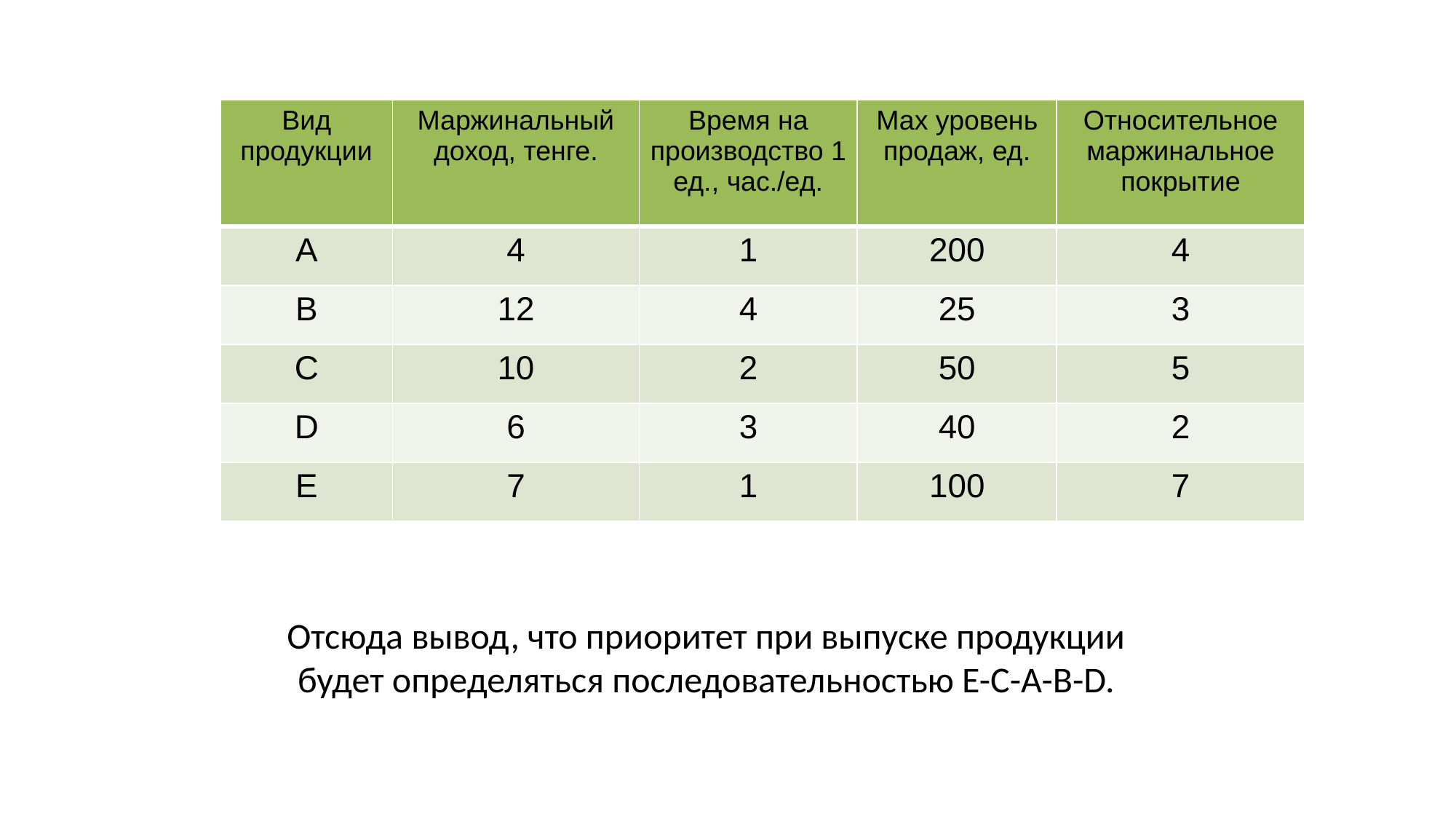

| Вид продукции | Маржинальный доход, тенге. | Время на производство 1 ед., час./ед. | Мах уровень продаж, ед. | Относительное маржинальное покрытие |
| --- | --- | --- | --- | --- |
| A | 4 | 1 | 200 | 4 |
| B | 12 | 4 | 25 | 3 |
| C | 10 | 2 | 50 | 5 |
| D | 6 | 3 | 40 | 2 |
| E | 7 | 1 | 100 | 7 |
Отсюда вывод, что приоритет при выпуске продукции будет определяться последовательностью E-C-A-B-D.